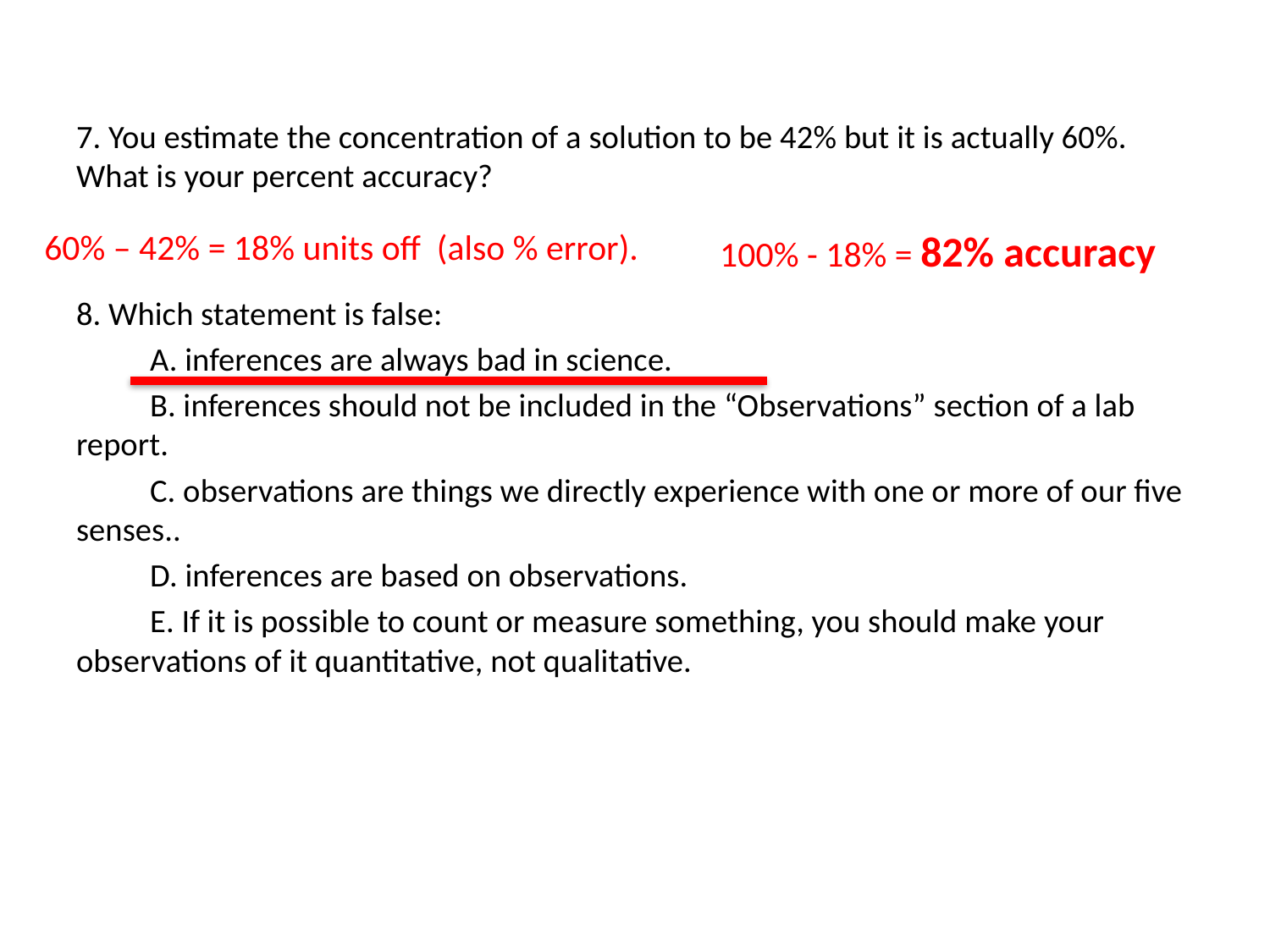

7. You estimate the concentration of a solution to be 42% but it is actually 60%. What is your percent accuracy?

8. Which statement is false:
	A. inferences are always bad in science.
	B. inferences should not be included in the “Observations” section of a lab report.
	C. observations are things we directly experience with one or more of our five senses..
	D. inferences are based on observations.
	E. If it is possible to count or measure something, you should make your observations of it quantitative, not qualitative.

60% – 42% = 18% units off  (also % error).
100% - 18% = 82% accuracy